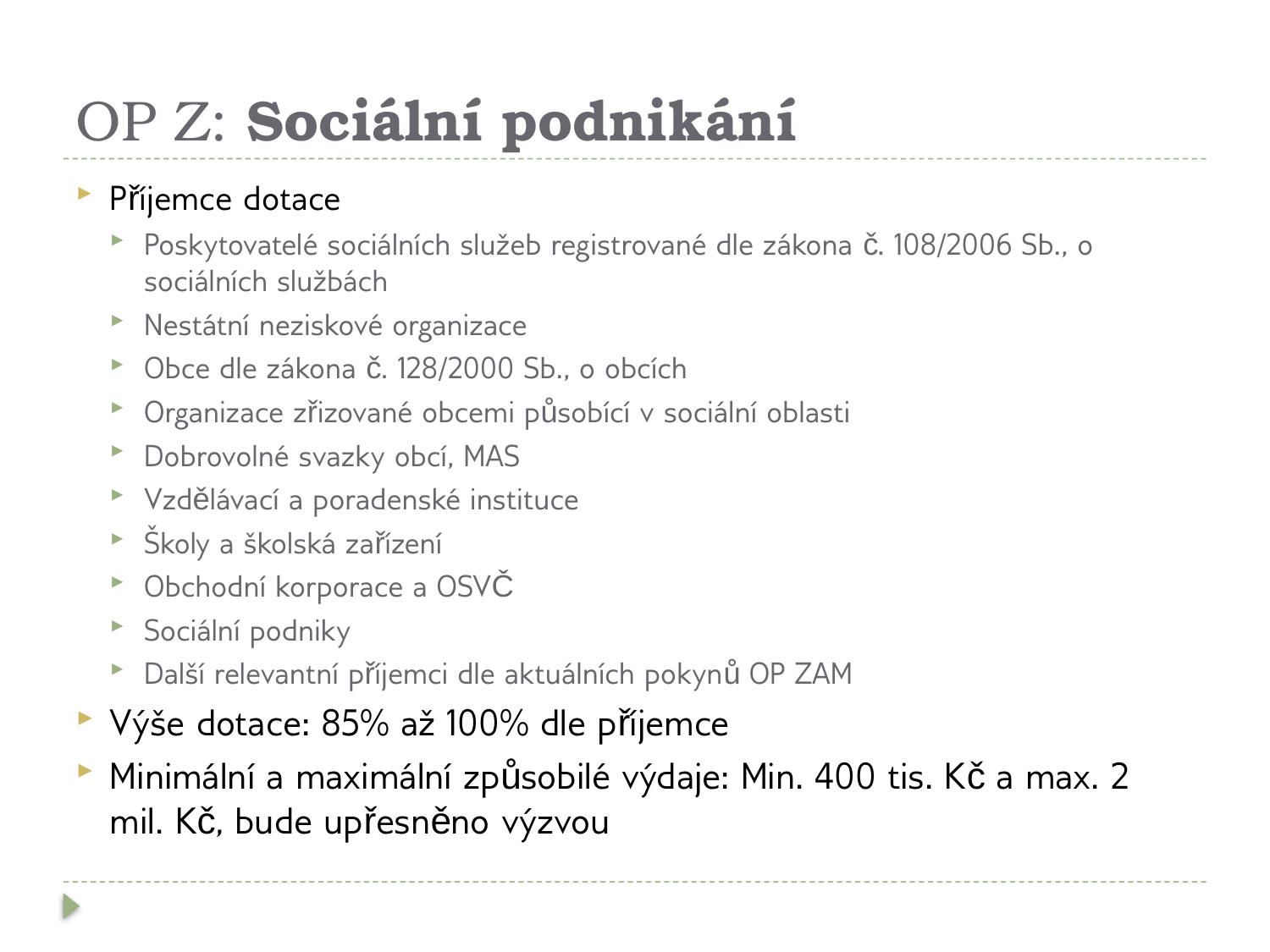

# OP Z: Sociální podnikání
Příjemce dotace
Poskytovatelé sociálních služeb registrované dle zákona č. 108/2006 Sb., o sociálních službách
Nestátní neziskové organizace
Obce dle zákona č. 128/2000 Sb., o obcích
Organizace zřizované obcemi působící v sociální oblasti
Dobrovolné svazky obcí, MAS
Vzdělávací a poradenské instituce
Školy a školská zařízení
Obchodní korporace a OSVČ
Sociální podniky
Další relevantní příjemci dle aktuálních pokynů OP ZAM
Výše dotace: 85% až 100% dle příjemce
Minimální a maximální způsobilé výdaje: Min. 400 tis. Kč a max. 2 mil. Kč, bude upřesněno výzvou